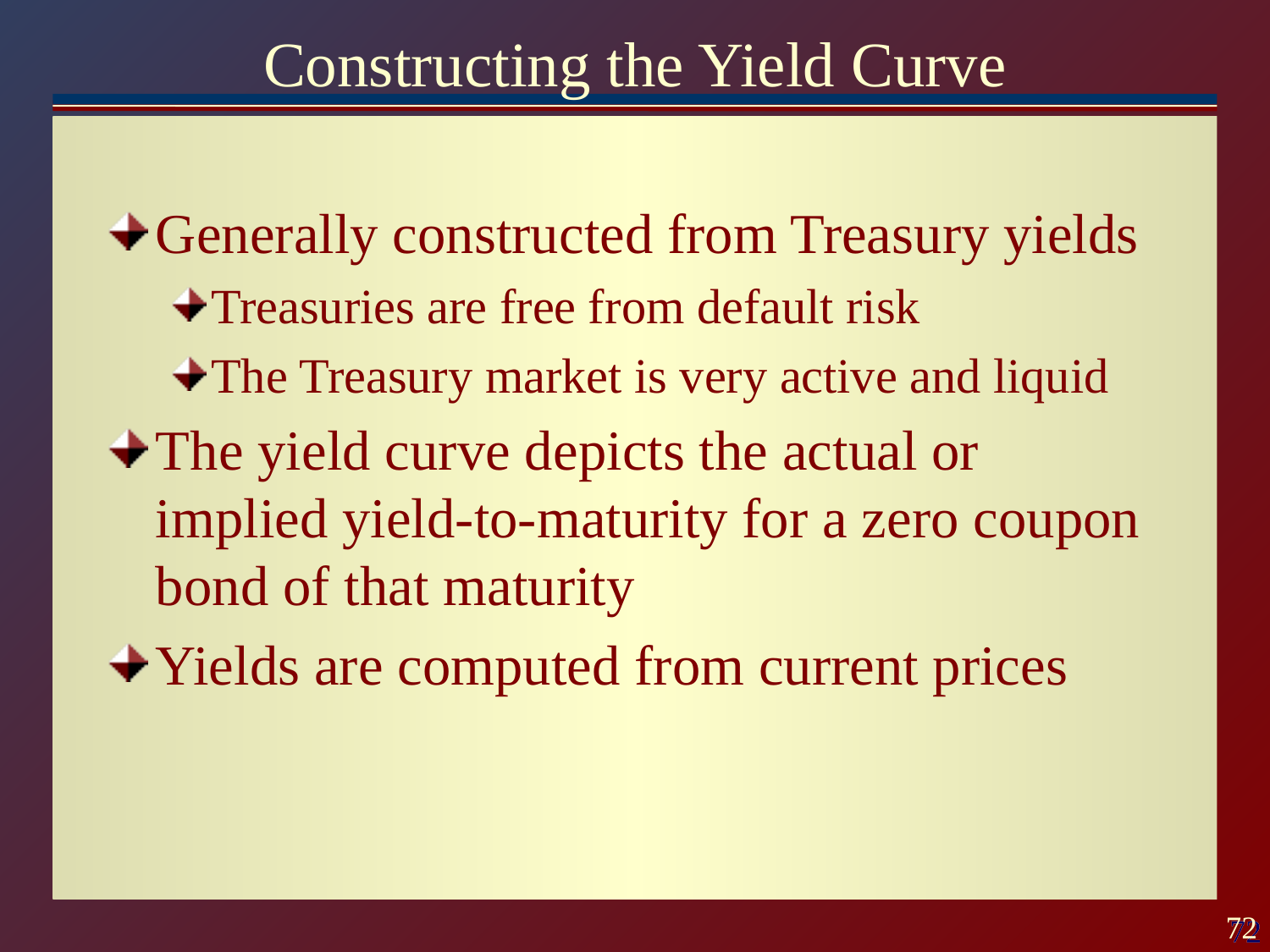

# Constructing the Yield Curve
Generally constructed from Treasury yields
Treasuries are free from default risk
The Treasury market is very active and liquid
The yield curve depicts the actual or implied yield-to-maturity for a zero coupon bond of that maturity
Yields are computed from current prices